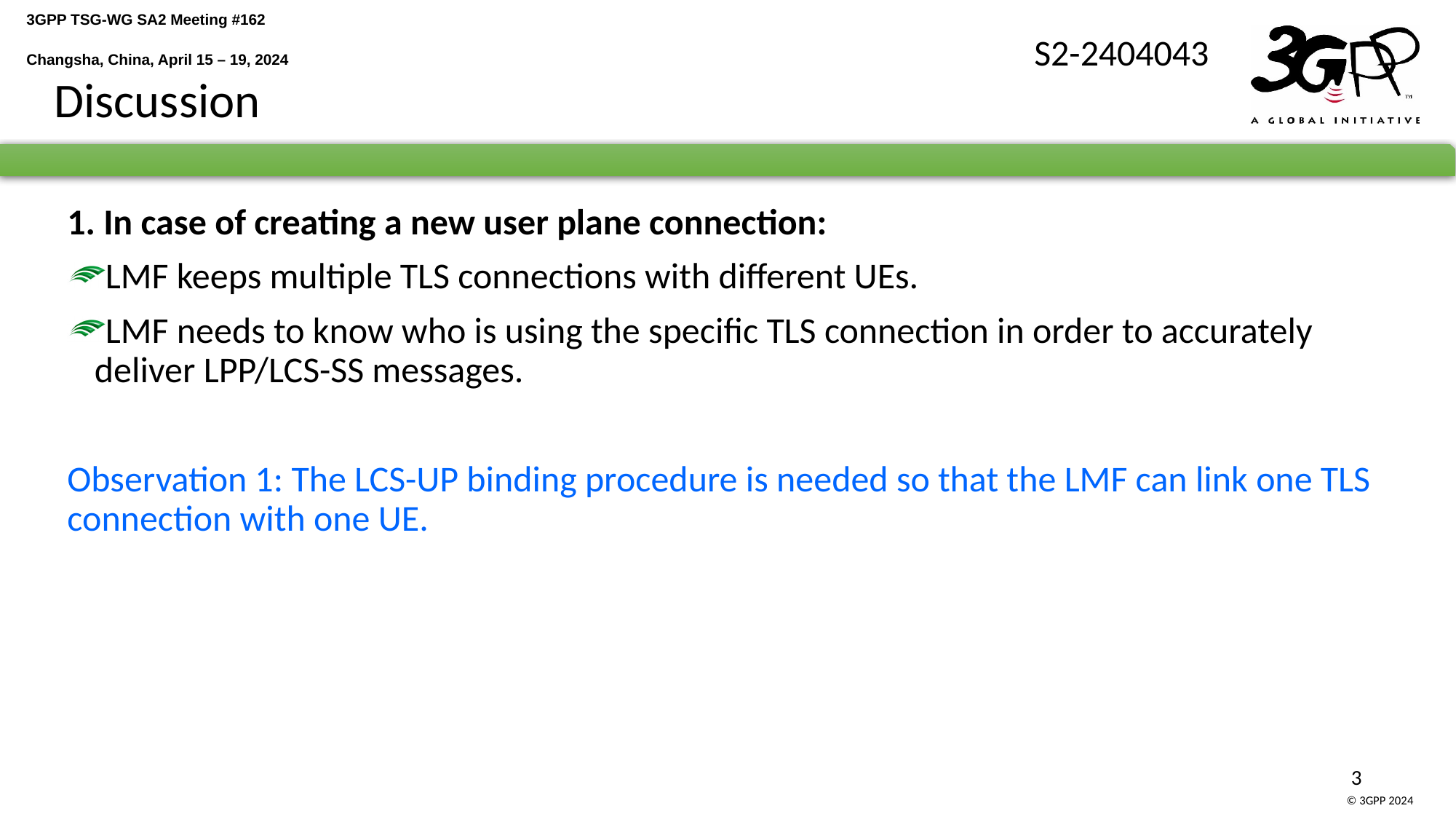

Discussion
1. In case of creating a new user plane connection:
LMF keeps multiple TLS connections with different UEs.
LMF needs to know who is using the specific TLS connection in order to accurately deliver LPP/LCS-SS messages.

Observation 1: The LCS-UP binding procedure is needed so that the LMF can link one TLS connection with one UE.